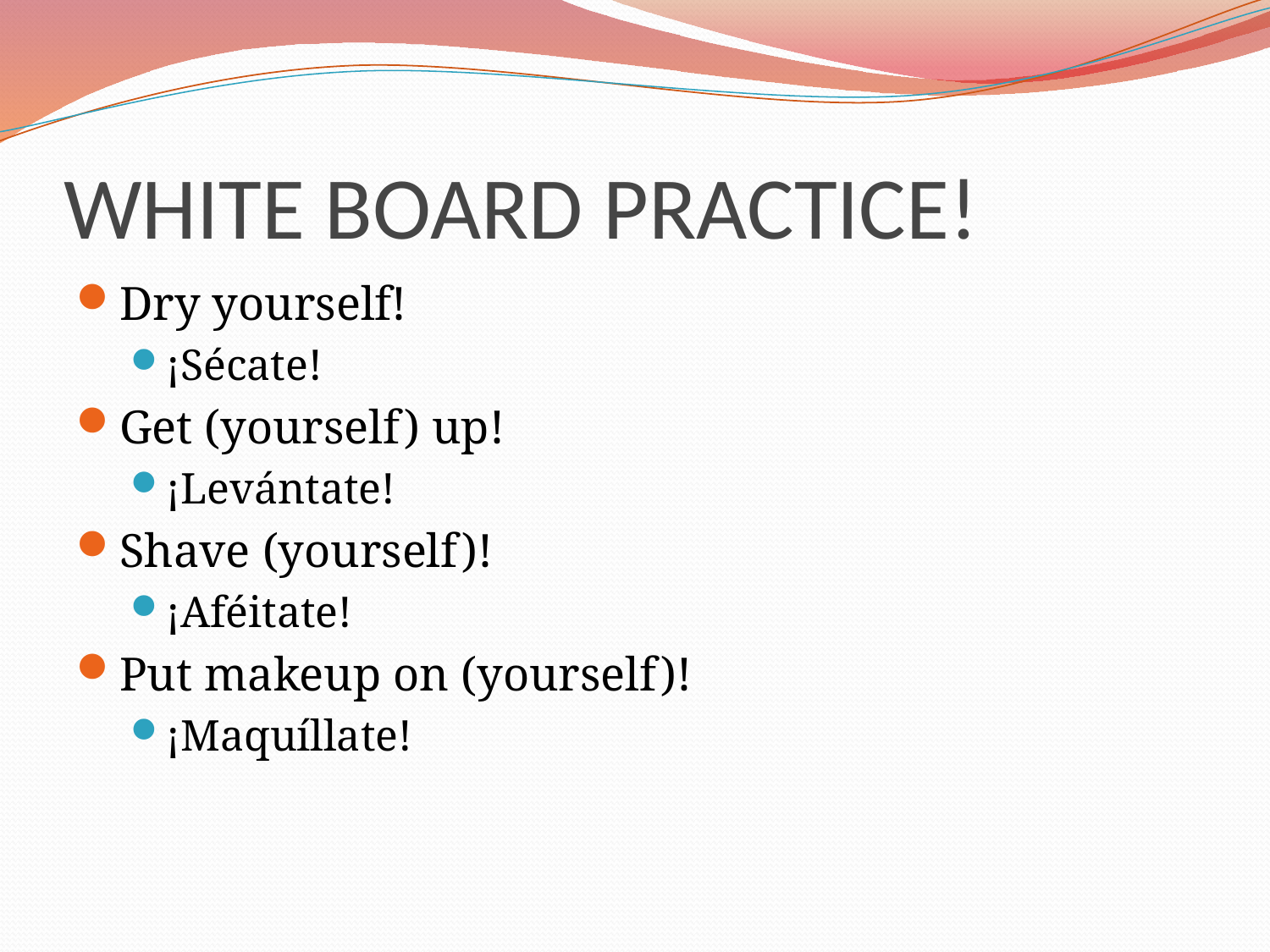

# WHITE BOARD PRACTICE!
Dry yourself!
¡Sécate!
Get (yourself) up!
¡Levántate!
Shave (yourself)!
¡Aféitate!
Put makeup on (yourself)!
¡Maquíllate!